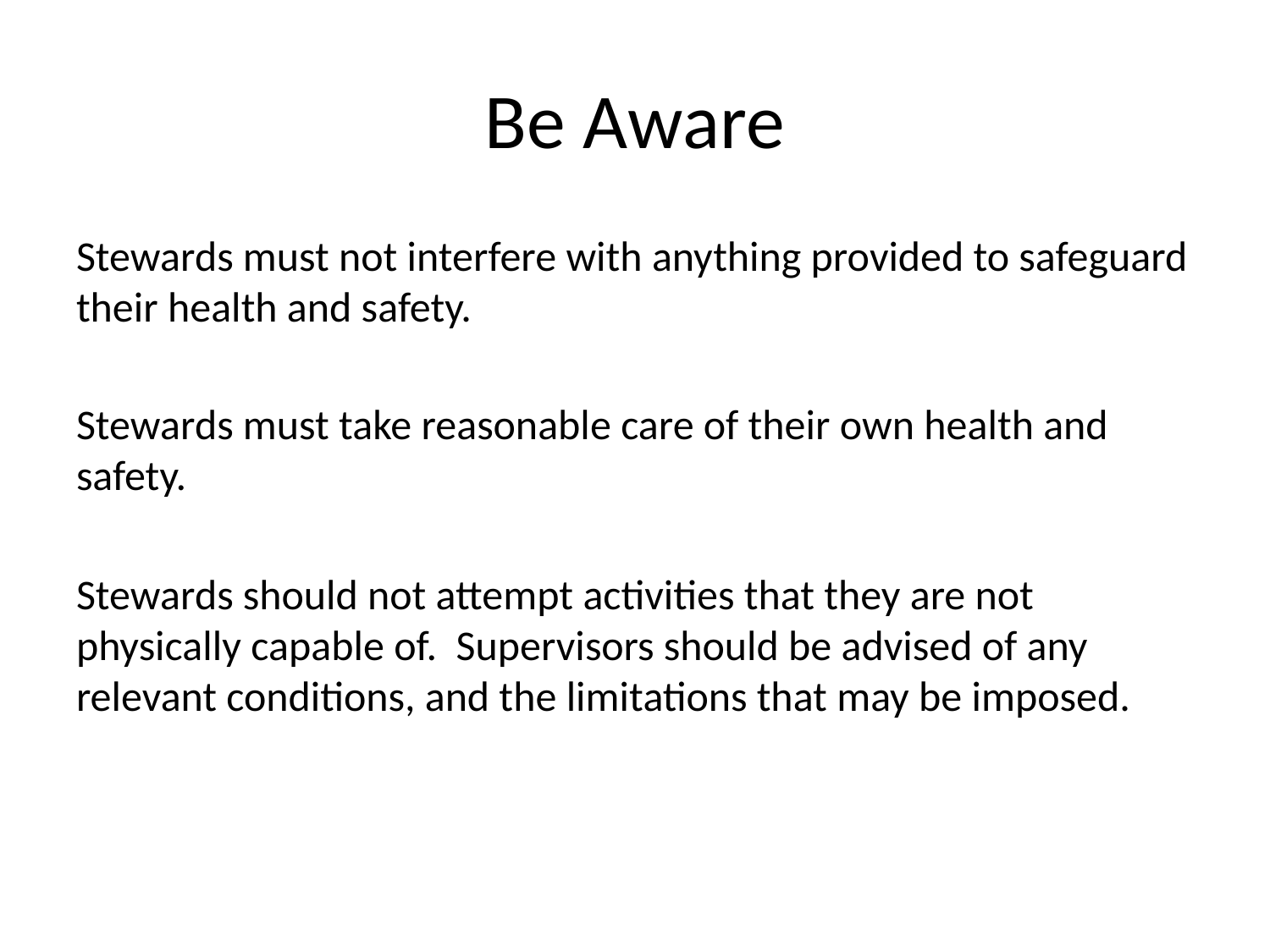

# Be Aware
Stewards must not interfere with anything provided to safeguard their health and safety.

Stewards must take reasonable care of their own health and safety.

Stewards should not attempt activities that they are not physically capable of.  Supervisors should be advised of any relevant conditions, and the limitations that may be imposed.